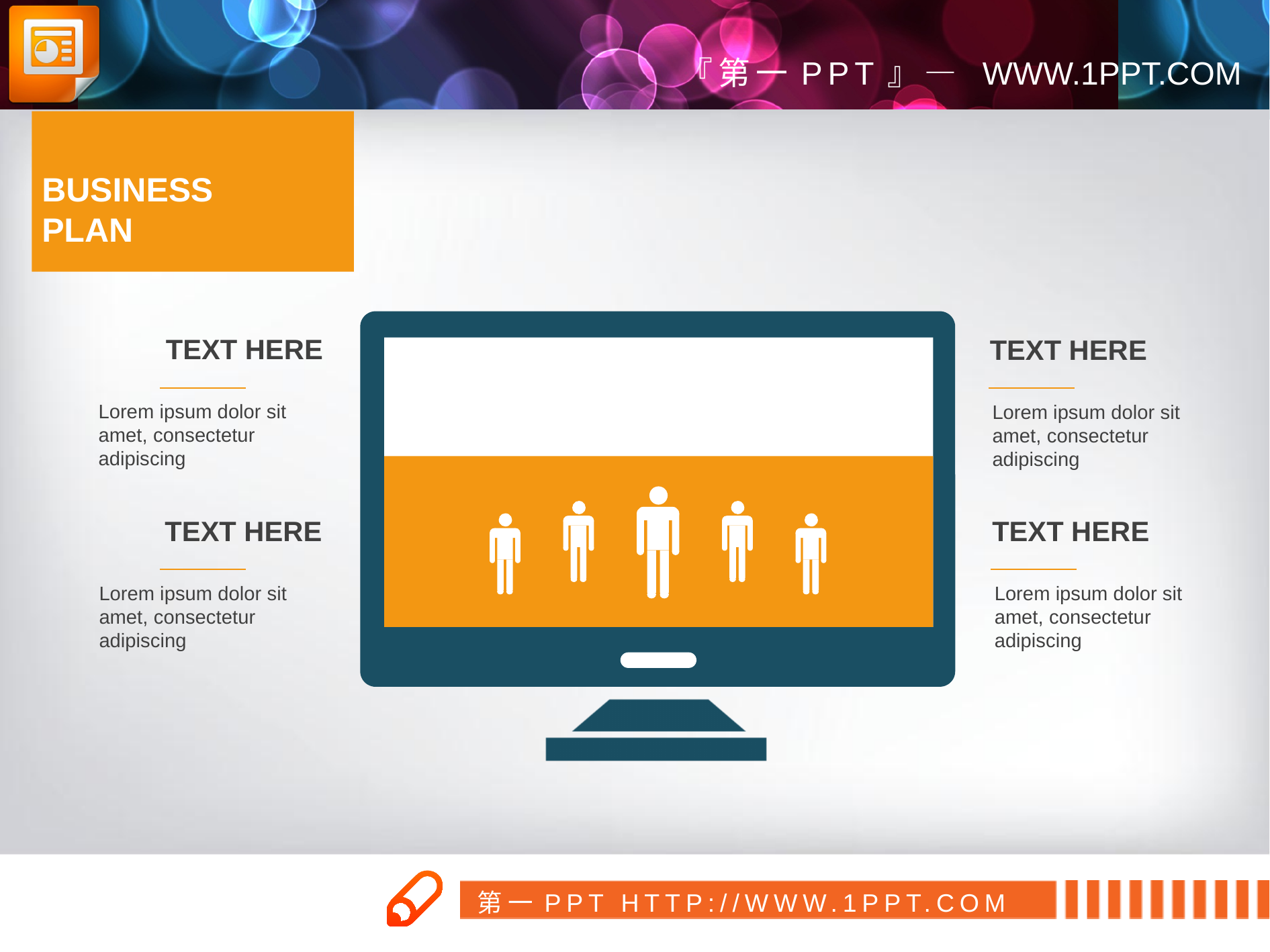

BUSINESS
PLAN

TEXT HERE
Lorem ipsum dolor sit amet, consectetur adipiscing
TEXT HERE
Lorem ipsum dolor sit amet, consectetur adipiscing
TEXT HERE
Lorem ipsum dolor sit amet, consectetur adipiscing
TEXT HERE
Lorem ipsum dolor sit amet, consectetur adipiscing